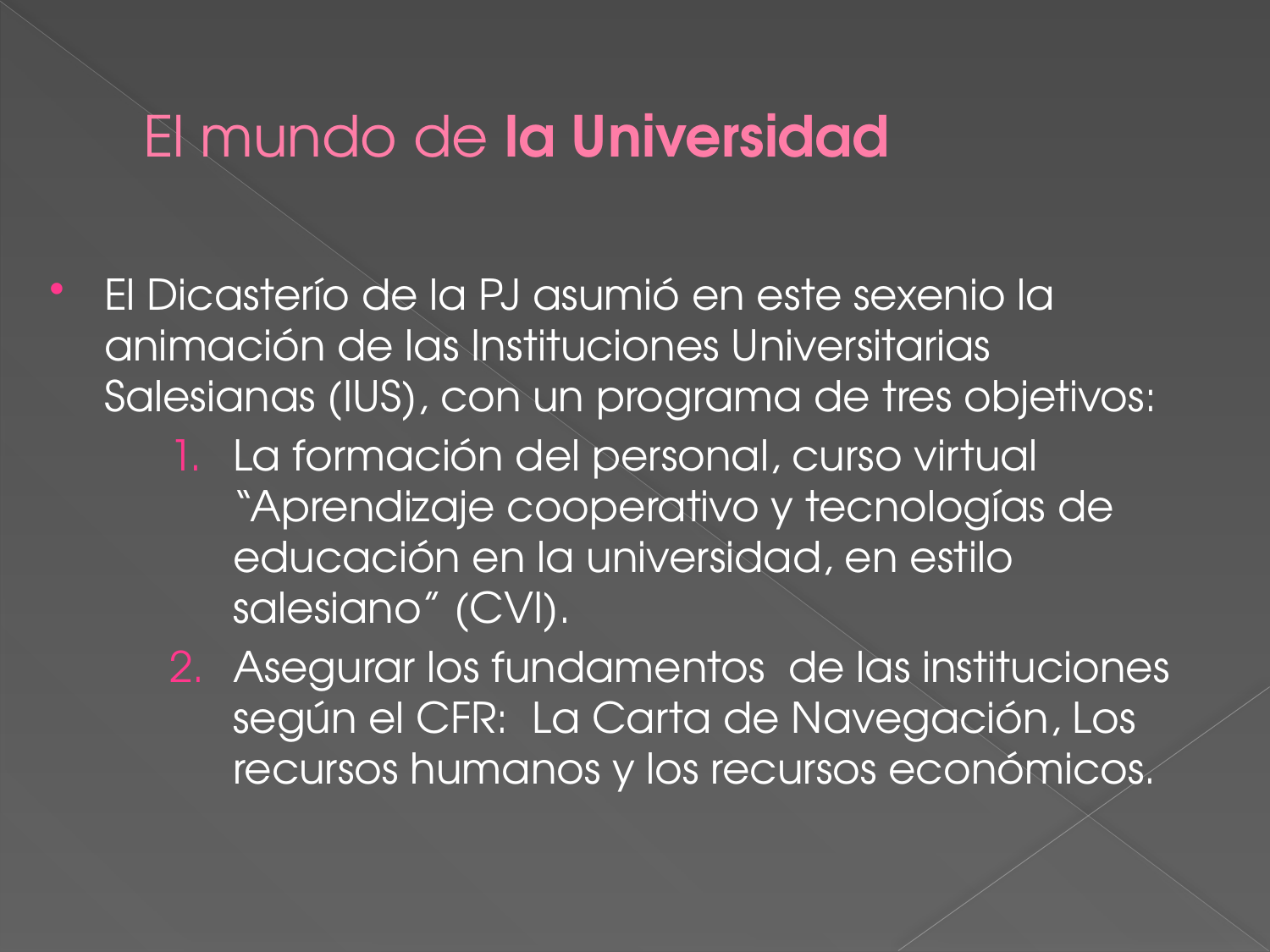

# El mundo de la Universidad
El Dicasterío de la PJ asumió en este sexenio la animación de las Instituciones Universitarias Salesianas (IUS), con un programa de tres objetivos:
La formación del personal, curso virtual “Aprendizaje cooperativo y tecnologías de educación en la universidad, en estilo salesiano” (CVI).
Asegurar los fundamentos  de las instituciones según el CFR:  La Carta de Navegación, Los recursos humanos y los recursos económicos.